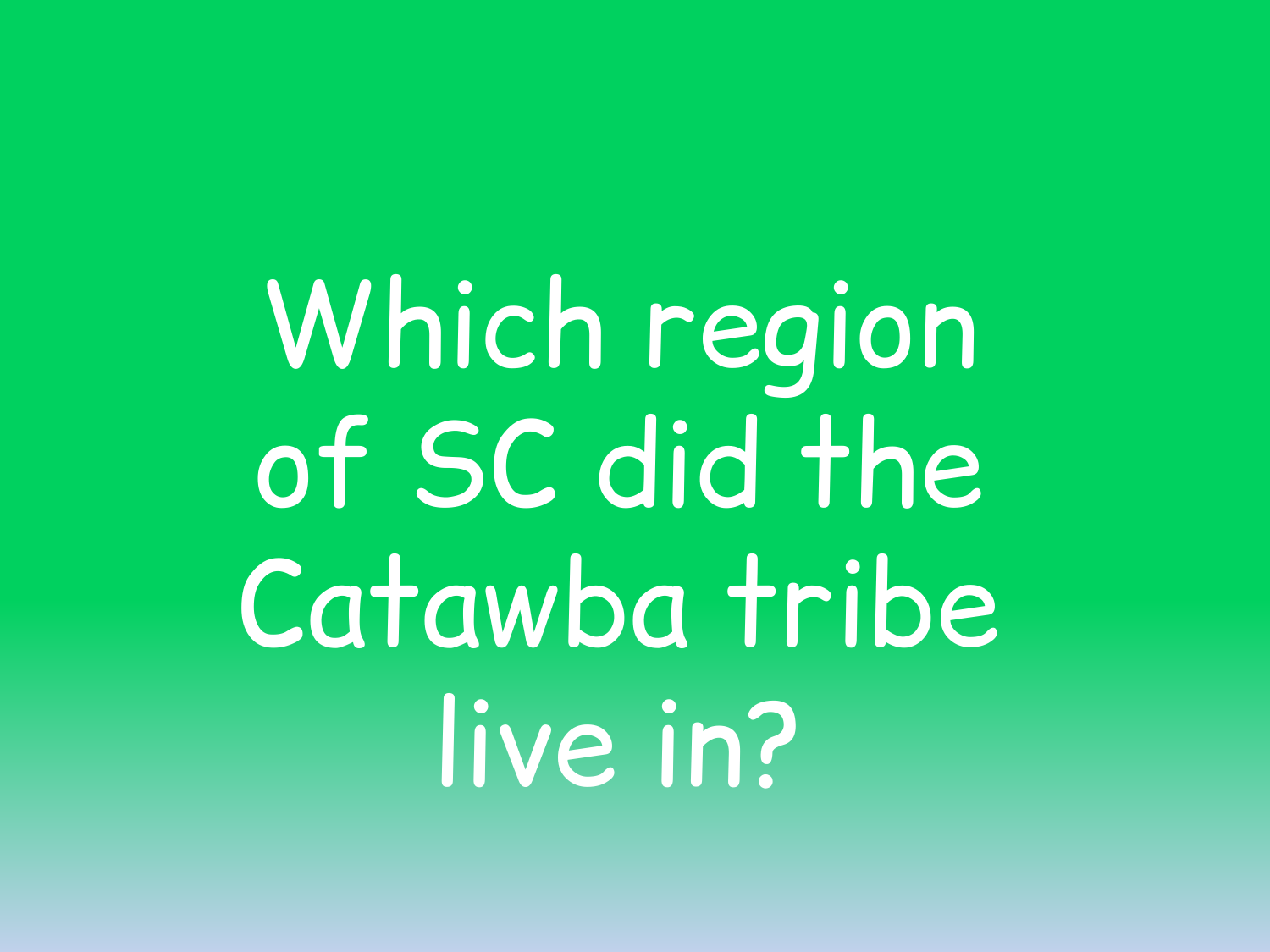

Which region of SC did the Catawba tribe live in?